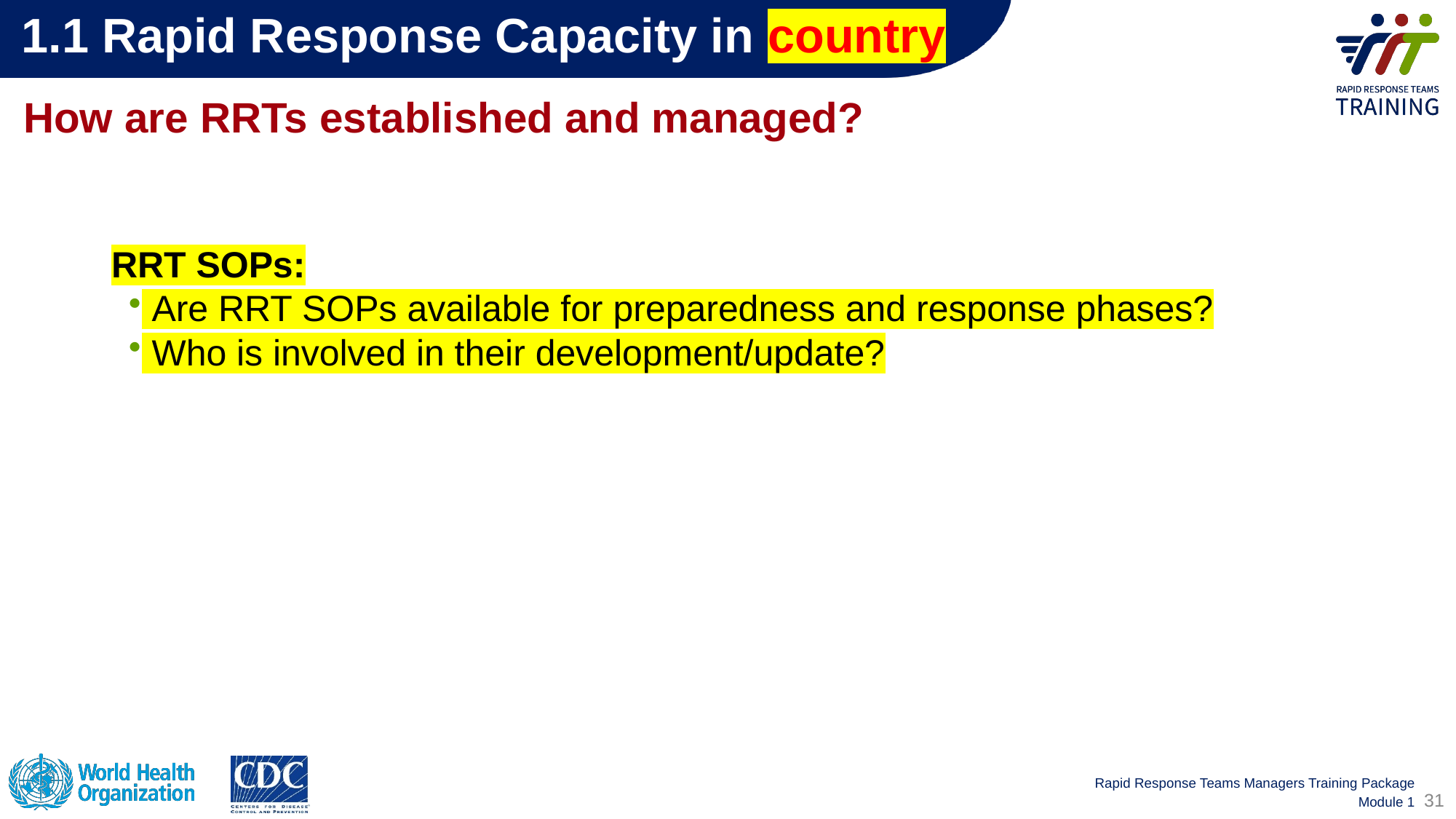

1.1 Rapid Response Capacity in country

How are RRTs established and managed?

RRT SOPs:
 Are RRT SOPs available for preparedness and response phases?
 Who is involved in their development/update?

31